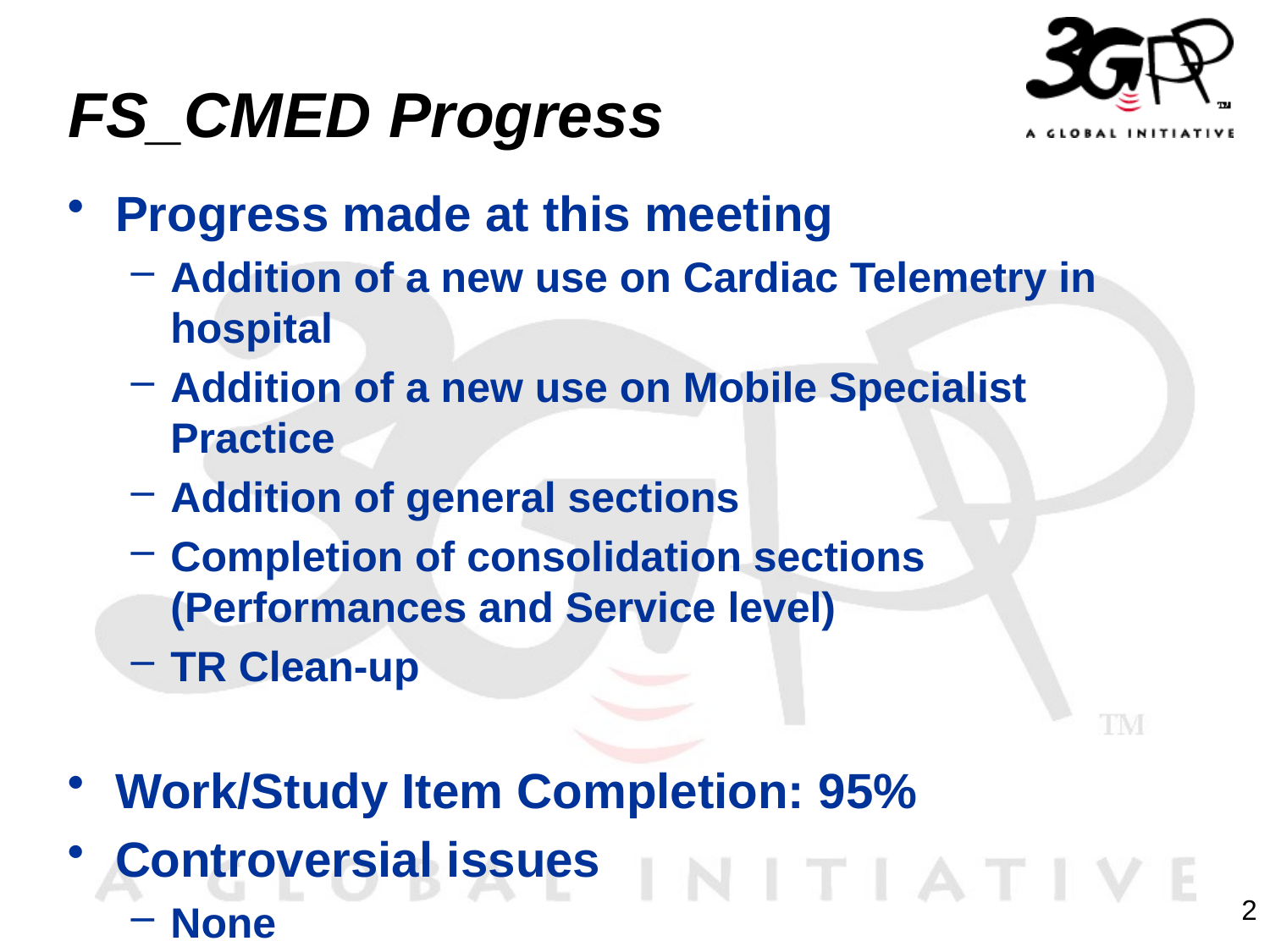

# FS_CMED Progress
Progress made at this meeting
Addition of a new use on Cardiac Telemetry in hospital
Addition of a new use on Mobile Specialist Practice
Addition of general sections
Completion of consolidation sections (Performances and Service level)
TR Clean-up

Work/Study Item Completion: 95%
Controversial issues
None
2